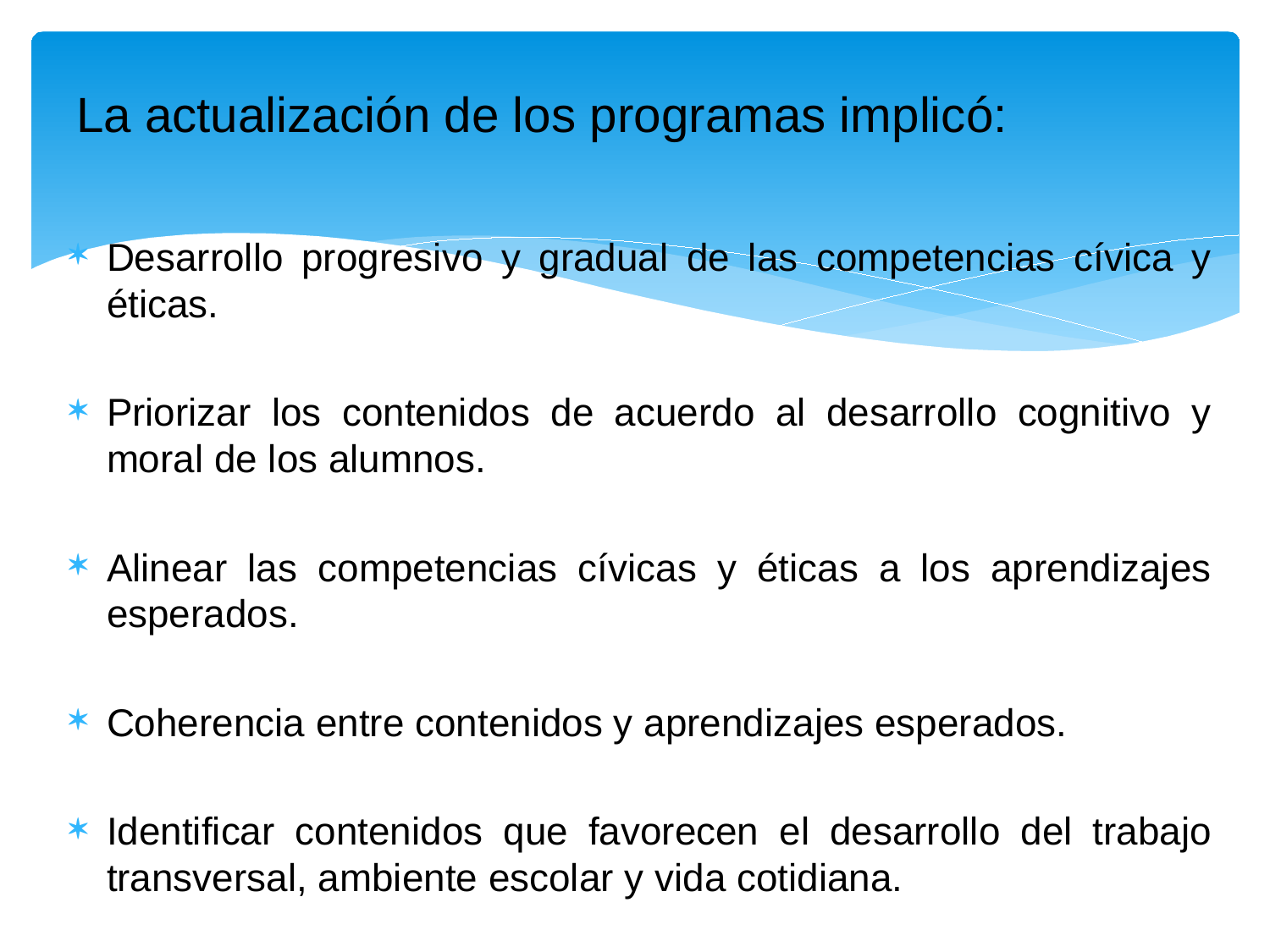

# La actualización de los programas implicó:
Desarrollo progresivo y gradual de las competencias cívica y éticas.

Priorizar los contenidos de acuerdo al desarrollo cognitivo y moral de los alumnos.

Alinear las competencias cívicas y éticas a los aprendizajes esperados.

Coherencia entre contenidos y aprendizajes esperados.

Identificar contenidos que favorecen el desarrollo del trabajo transversal, ambiente escolar y vida cotidiana.